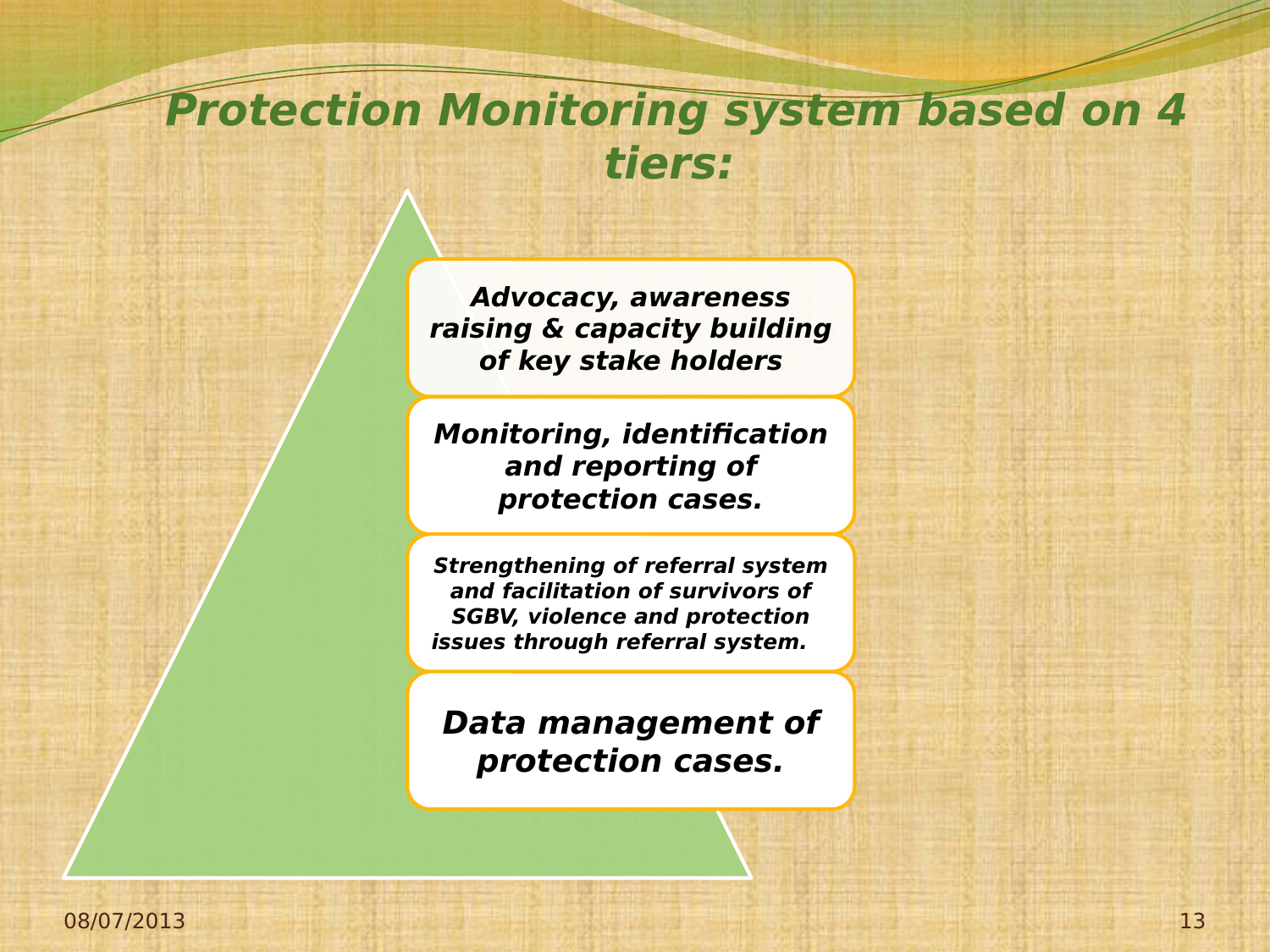

# Protection Monitoring system based on 4 tiers:
Advocacy, awareness raising & capacity building of key stake holders
Monitoring, identification and reporting of protection cases.
Strengthening of referral system and facilitation of survivors of SGBV, violence and protection issues through referral system.
Data management of protection cases.
08/07/2013
13